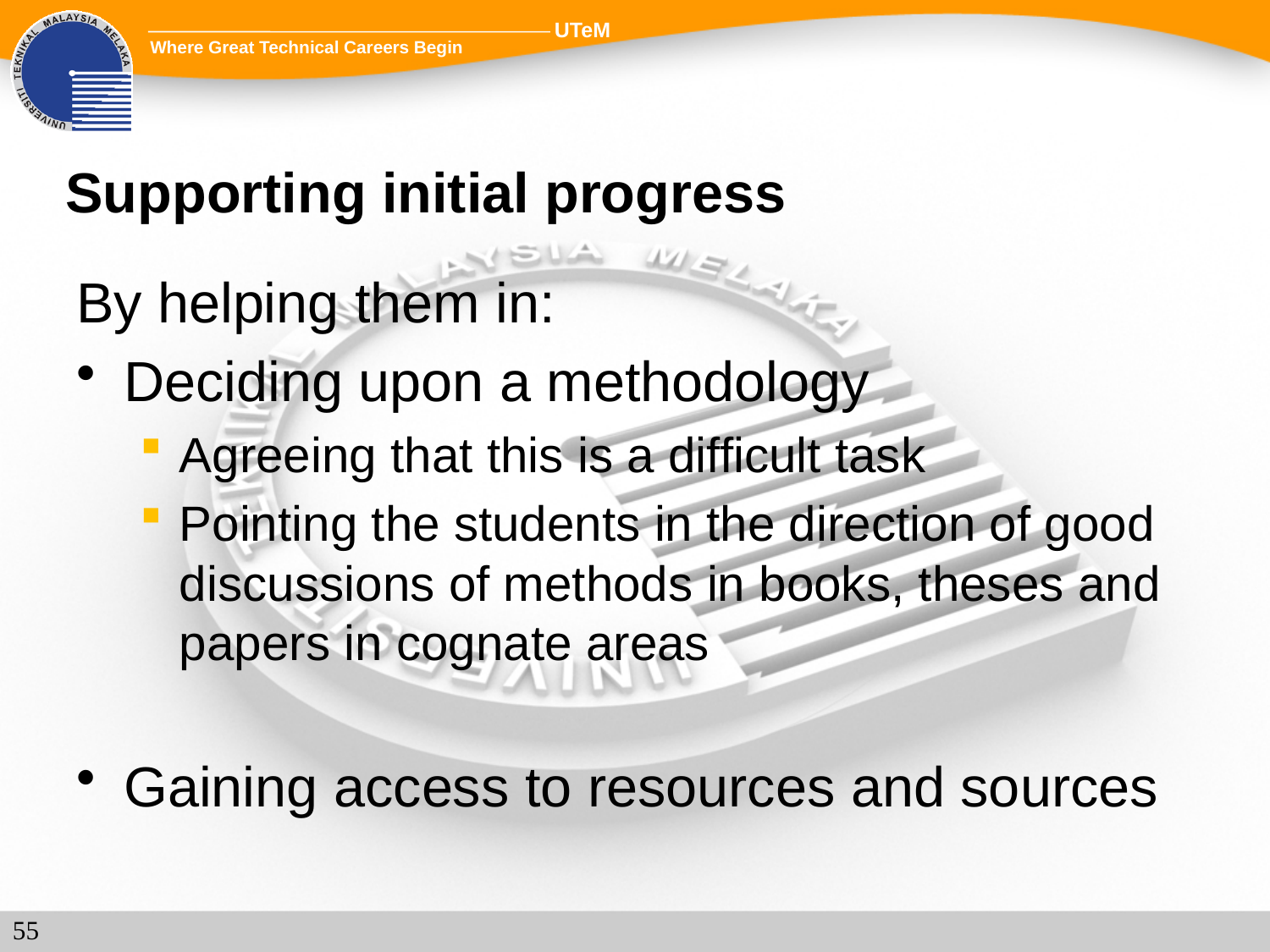

# Supporting initial progress
By helping them in:
Deciding upon a methodology
Agreeing that this is a difficult task
Pointing the students in the direction of good discussions of methods in books, theses and papers in cognate areas

Gaining access to resources and sources